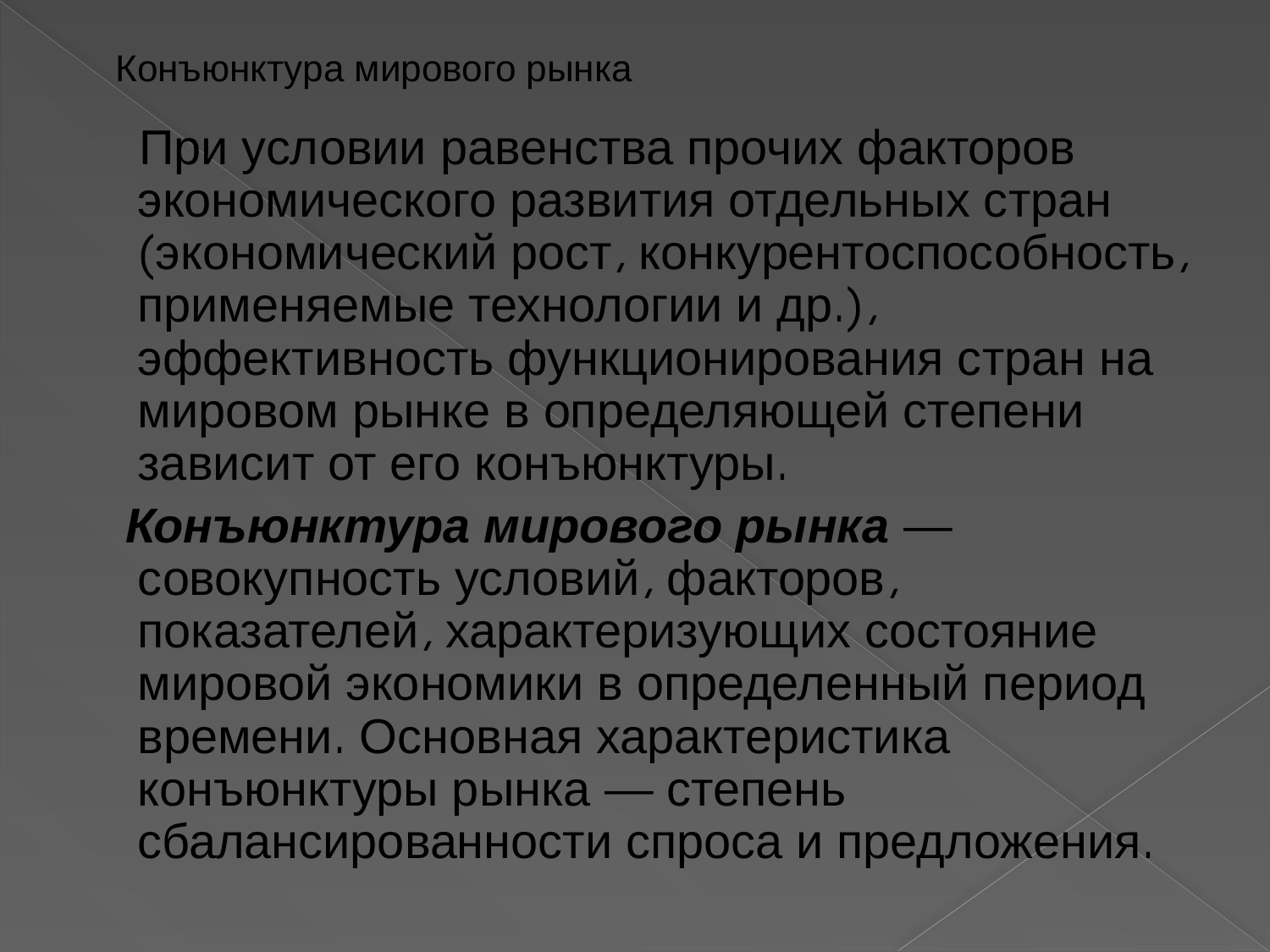

# Конъюнктура мирового рынка
    При условии равенства прочих факторов экономического развития отдельных стран (экономический рост, конкурентоспособность, применяемые технологии и др.), эффективность функционирования стран на мировом рынке в определяющей степени зависит от его конъюнктуры.
   Конъюнктура мирового рынка — совокупность условий, факторов, показателей, характеризующих состояние мировой экономики в определенный период времени. Основная характеристика конъюнктуры рынка — степень сбалансированности спроса и предложения.